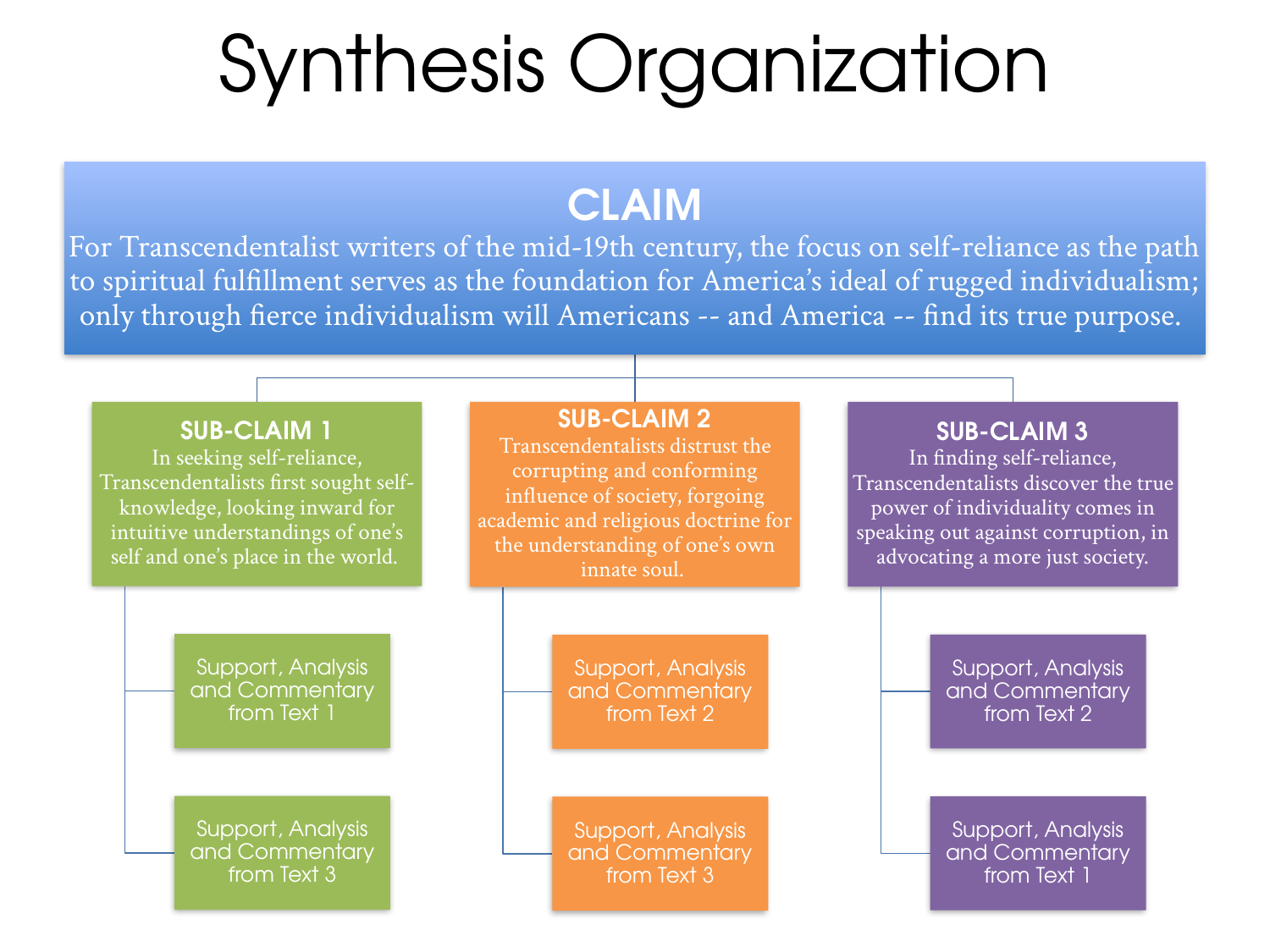

# Synthesis Organization
CLAIM
For Transcendentalist writers of the mid-19th century, the focus on self-reliance as the path to spiritual fulfillment serves as the foundation for America’s ideal of rugged individualism; only through fierce individualism will Americans -- and America -- find its true purpose.
SUB-CLAIM 1
In seeking self-reliance, Transcendentalists first sought self-knowledge, looking inward for intuitive understandings of one’s self and one’s place in the world.
Support, Analysis and Commentary from Text 1
Support, Analysis and Commentary from Text 3
SUB-CLAIM 2
Transcendentalists distrust the corrupting and conforming influence of society, forgoing academic and religious doctrine for the understanding of one’s own innate soul.
Support, Analysis and Commentary from Text 2
Support, Analysis and Commentary from Text 3
SUB-CLAIM 3
In finding self-reliance, Transcendentalists discover the true power of individuality comes in speaking out against corruption, in advocating a more just society.
Support, Analysis and Commentary from Text 2
Support, Analysis and Commentary from Text 1